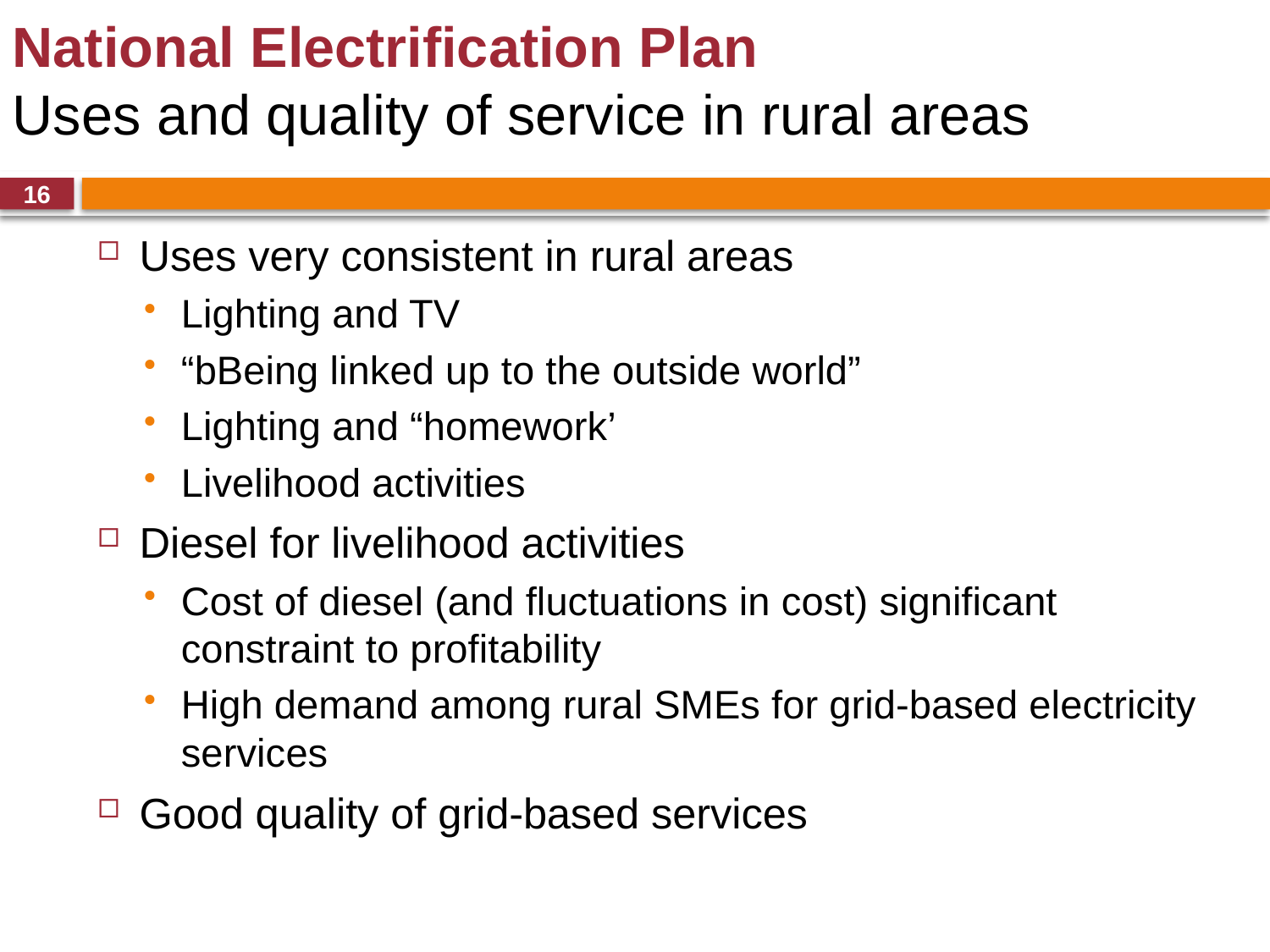

# National Electrification Plan Uses and quality of service in rural areas
16
Uses very consistent in rural areas
Lighting and TV
“bBeing linked up to the outside world”
Lighting and “homework’
Livelihood activities
Diesel for livelihood activities
Cost of diesel (and fluctuations in cost) significant constraint to profitability
High demand among rural SMEs for grid-based electricity services
Good quality of grid-based services